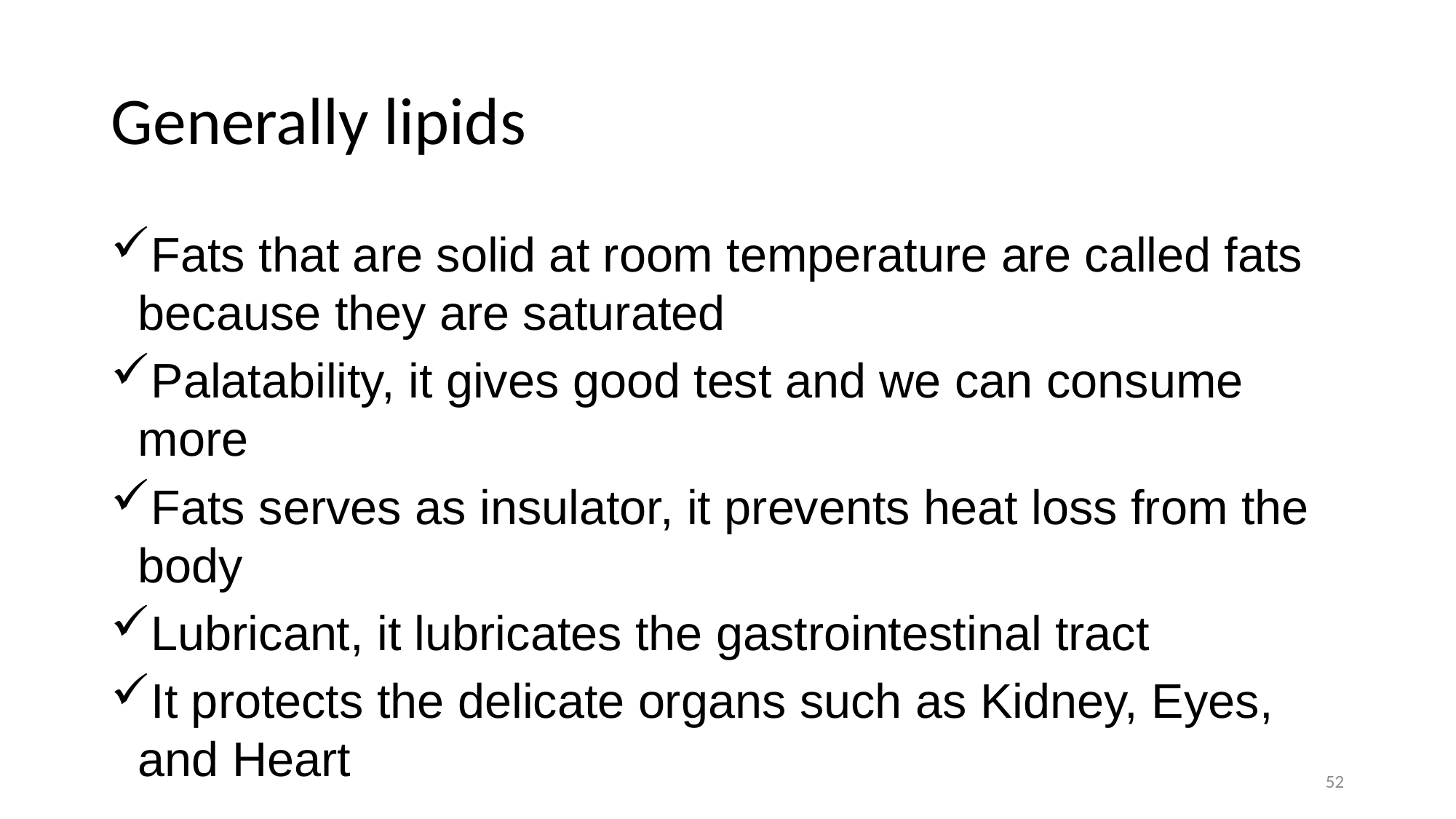

# Generally lipids
Fats that are solid at room temperature are called fats because they are saturated
Palatability, it gives good test and we can consume more
Fats serves as insulator, it prevents heat loss from the body
Lubricant, it lubricates the gastrointestinal tract
It protects the delicate organs such as Kidney, Eyes, and Heart

52